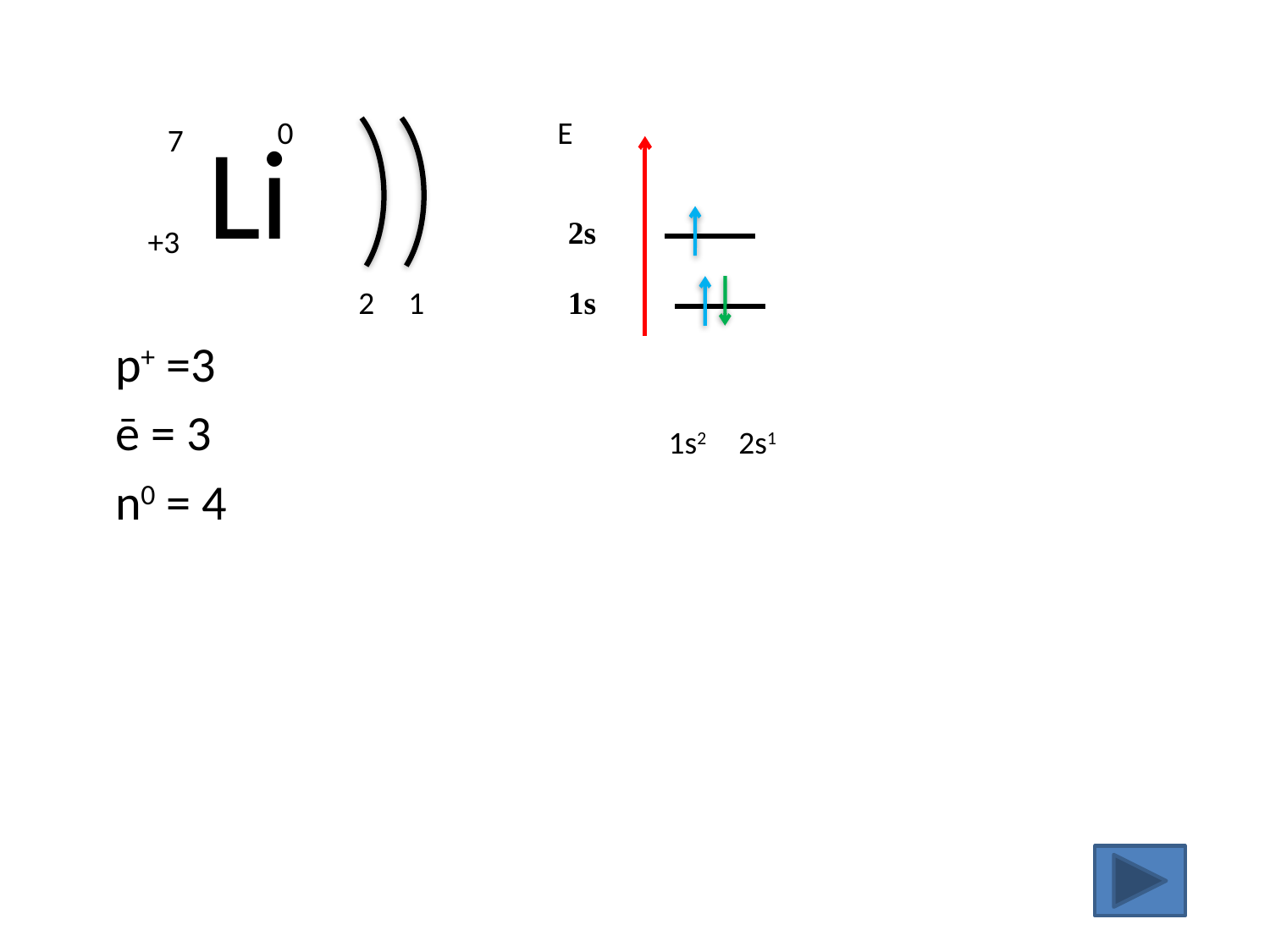

Li
0
7
+3
Е
2s
2
1
1s
	p+ =3
	ē = 3
	n0 = 4

1s2
2s1